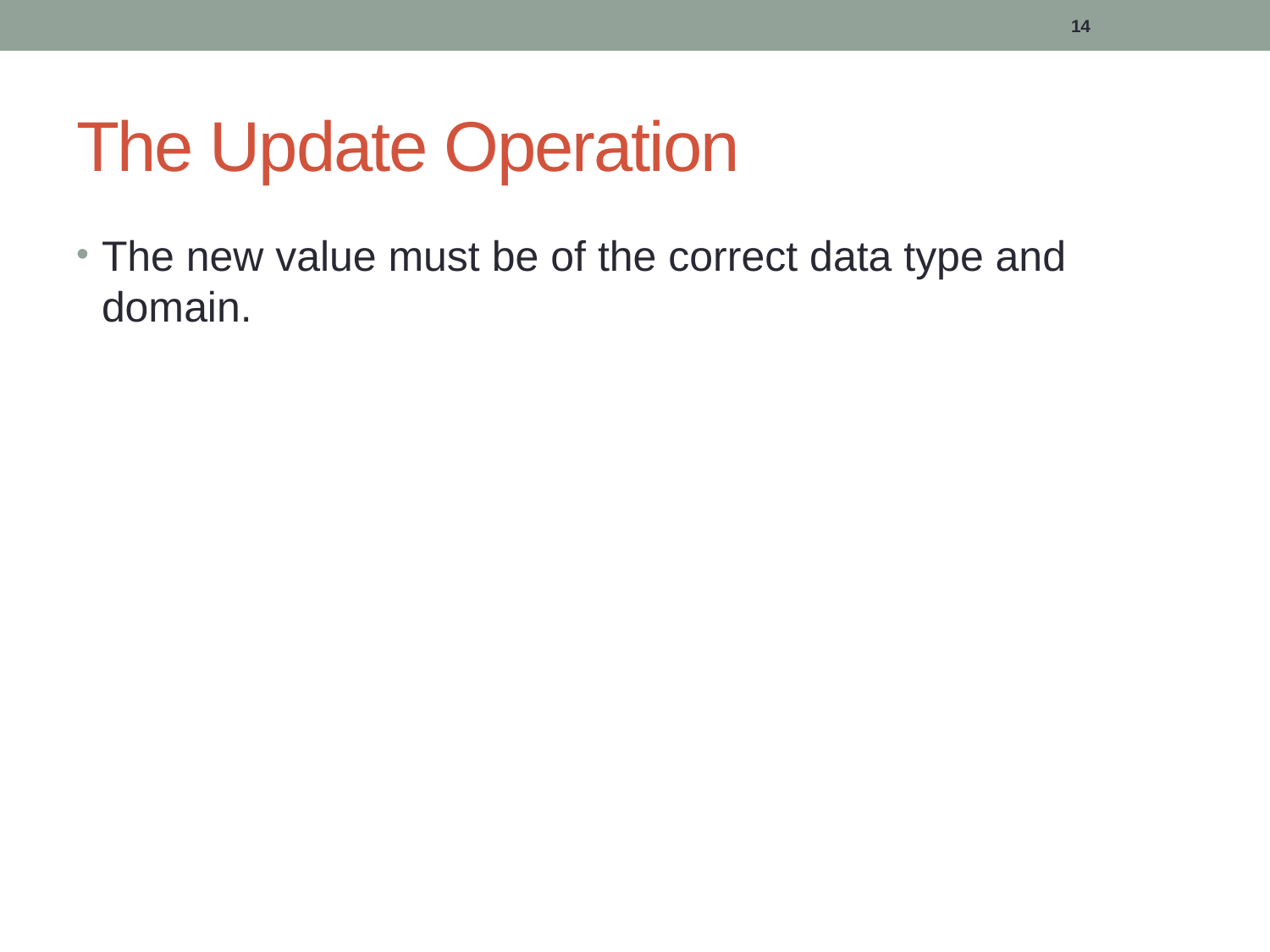

14
# The Update Operation
The new value must be of the correct data type and domain.